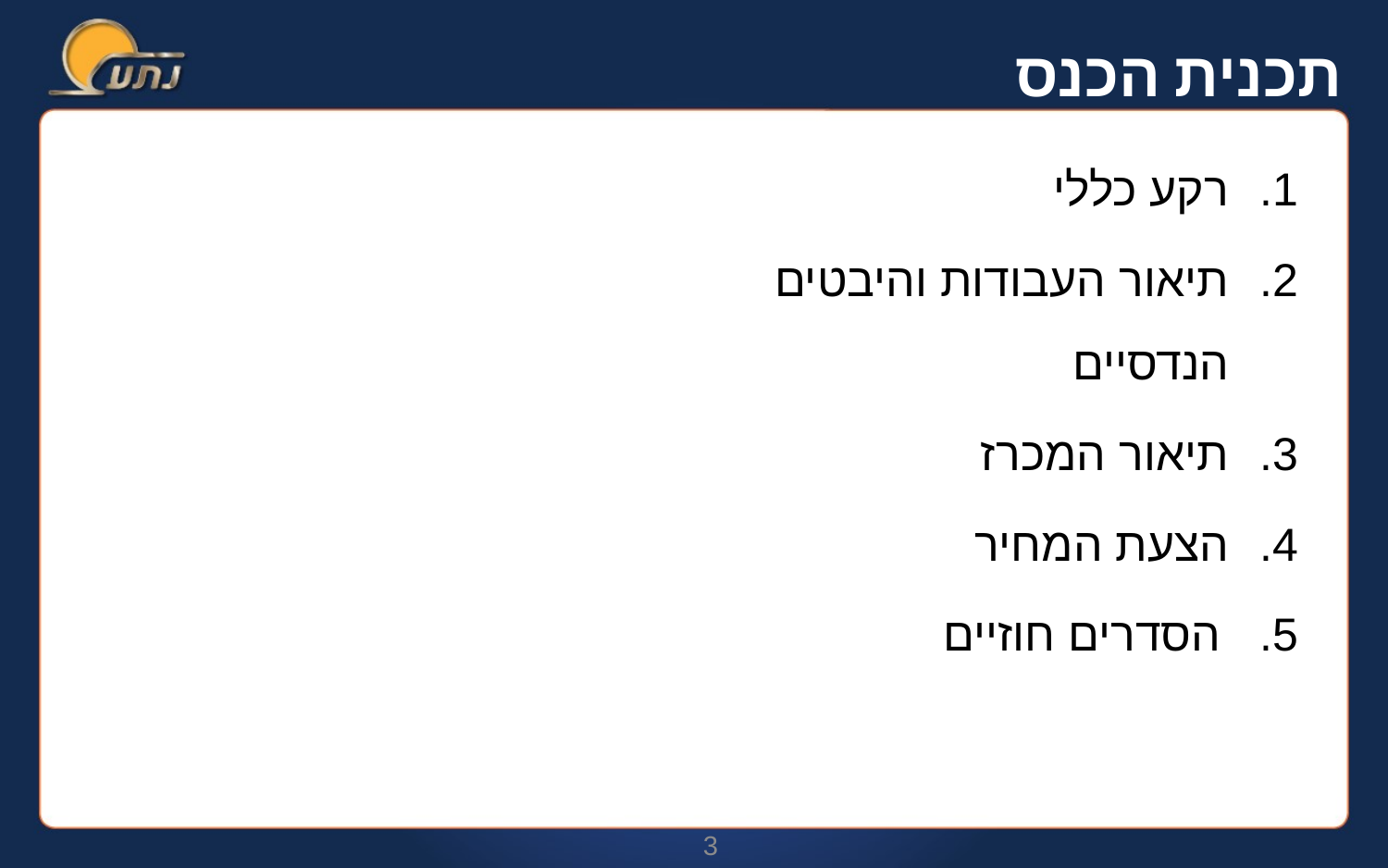

תכנית הכנס
רקע כללי
תיאור העבודות והיבטים הנדסיים
תיאור המכרז
הצעת המחיר
5.   הסדרים חוזיים

3